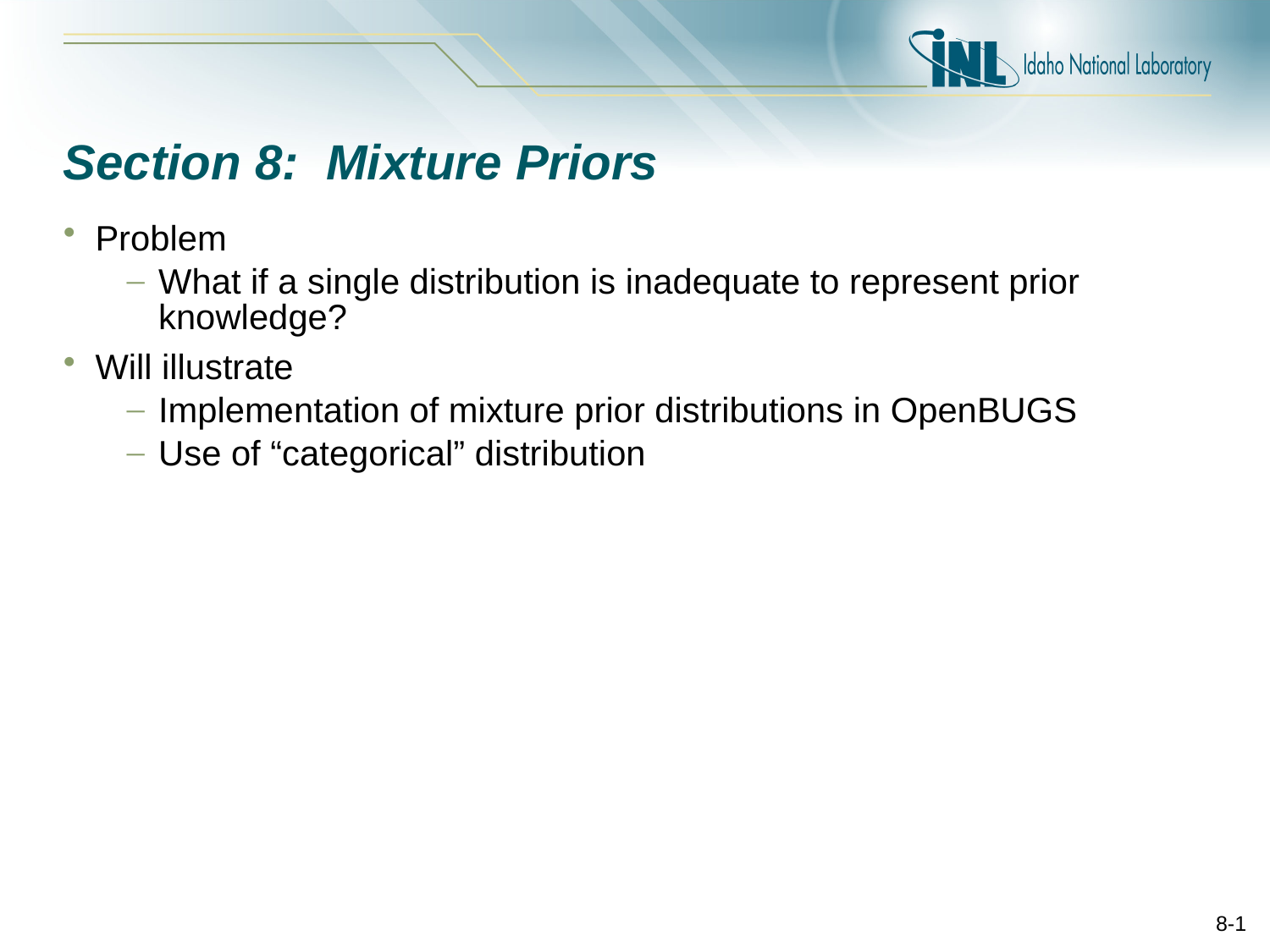

# Section 8:  Mixture Priors
Problem
What if a single distribution is inadequate to represent prior knowledge?
Will illustrate
Implementation of mixture prior distributions in OpenBUGS
Use of “categorical” distribution
8-1